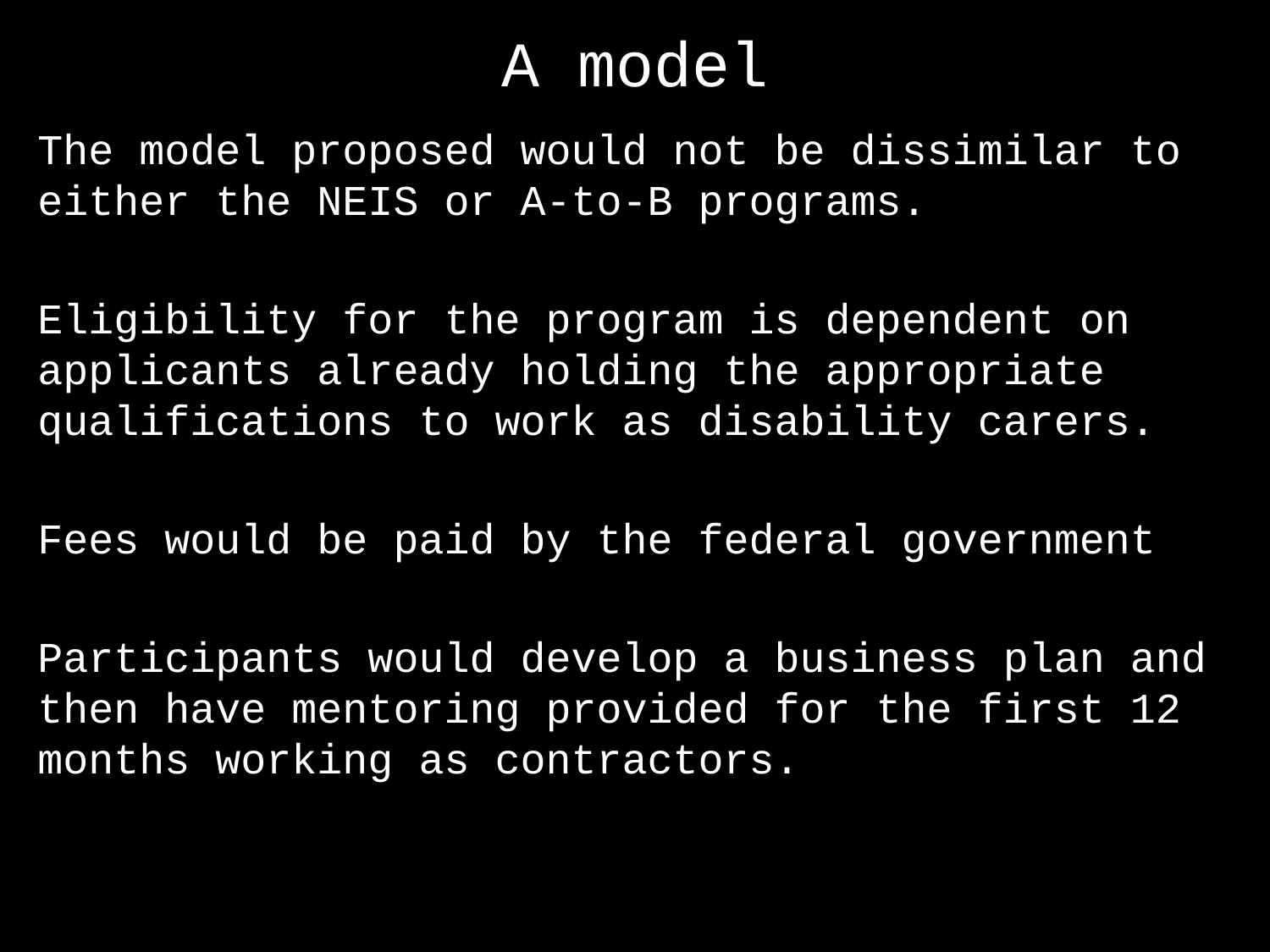

# A model
The model proposed would not be dissimilar to either the NEIS or A-to-B programs.

Eligibility for the program is dependent on applicants already holding the appropriate qualifications to work as disability carers.

Fees would be paid by the federal government

Participants would develop a business plan and then have mentoring provided for the first 12 months working as contractors.